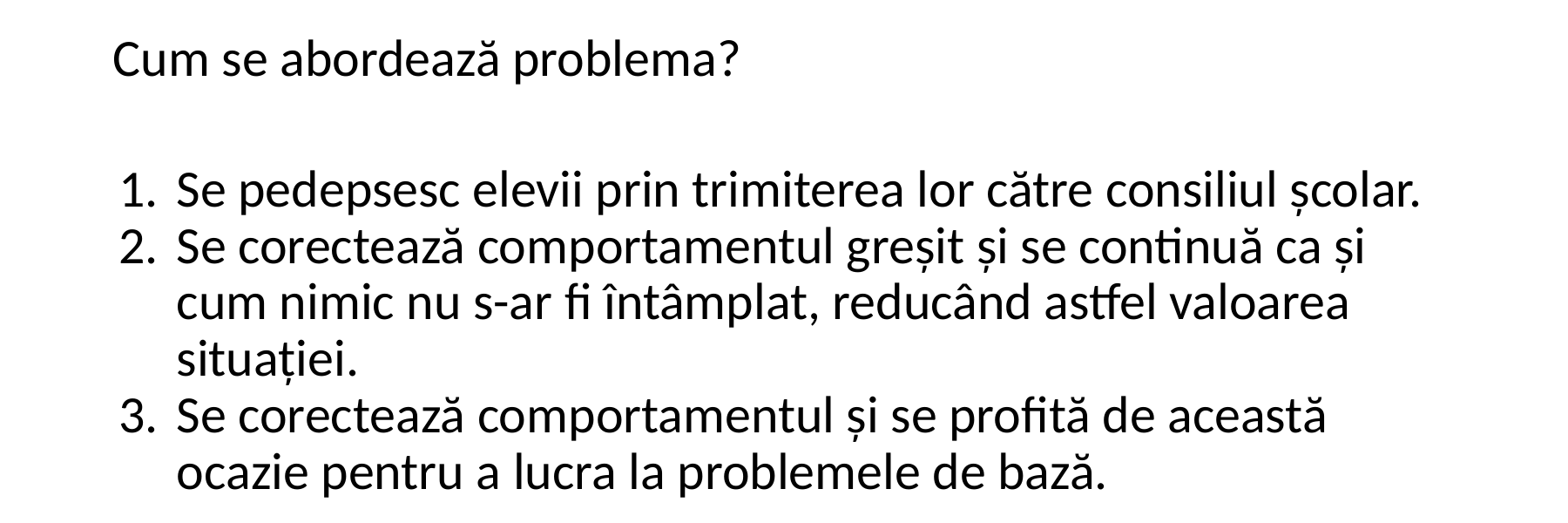

Cum se abordează problema?

Se pedepsesc elevii prin trimiterea lor către consiliul școlar.
Se corectează comportamentul greșit și se continuă ca și cum nimic nu s-ar fi întâmplat, reducând astfel valoarea situației.
Se corectează comportamentul și se profită de această ocazie pentru a lucra la problemele de bază.